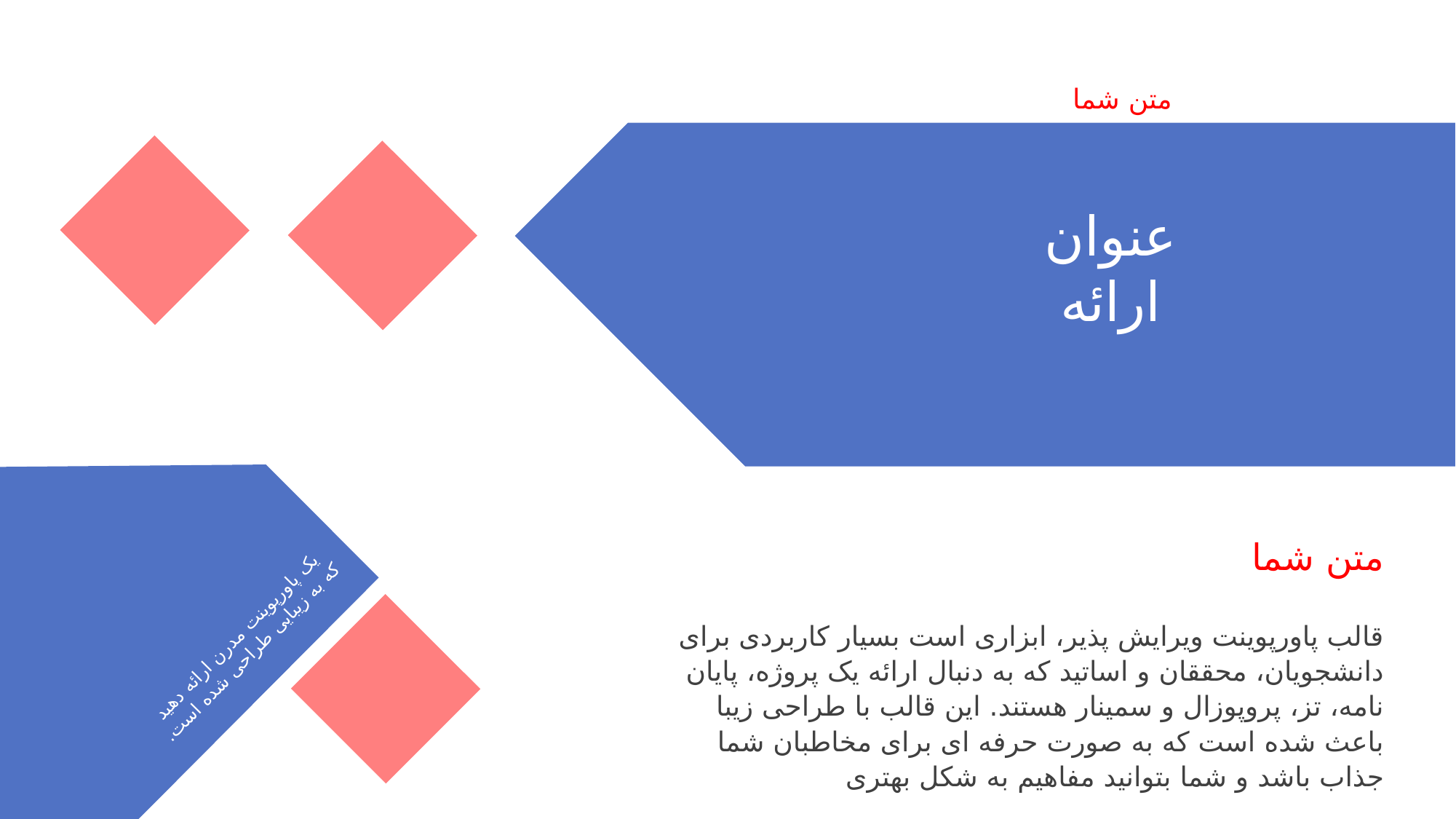

متن شما

عنوان
ارائه

متن شما
قالب پاورپوینت ویرایش پذیر، ابزاری است بسیار کاربردی برای دانشجویان، محققان و اساتید که به دنبال ارائه یک پروژه، پایان نامه، تز، پروپوزال و سمینار هستند. این قالب با طراحی زیبا باعث شده است که به صورت حرفه ای برای مخاطبان شما جذاب باشد و شما بتوانید مفاهیم به شکل بهتری
یک پاورپوینت مدرن ارائه دهید که به زیبایی طراحی شده است.